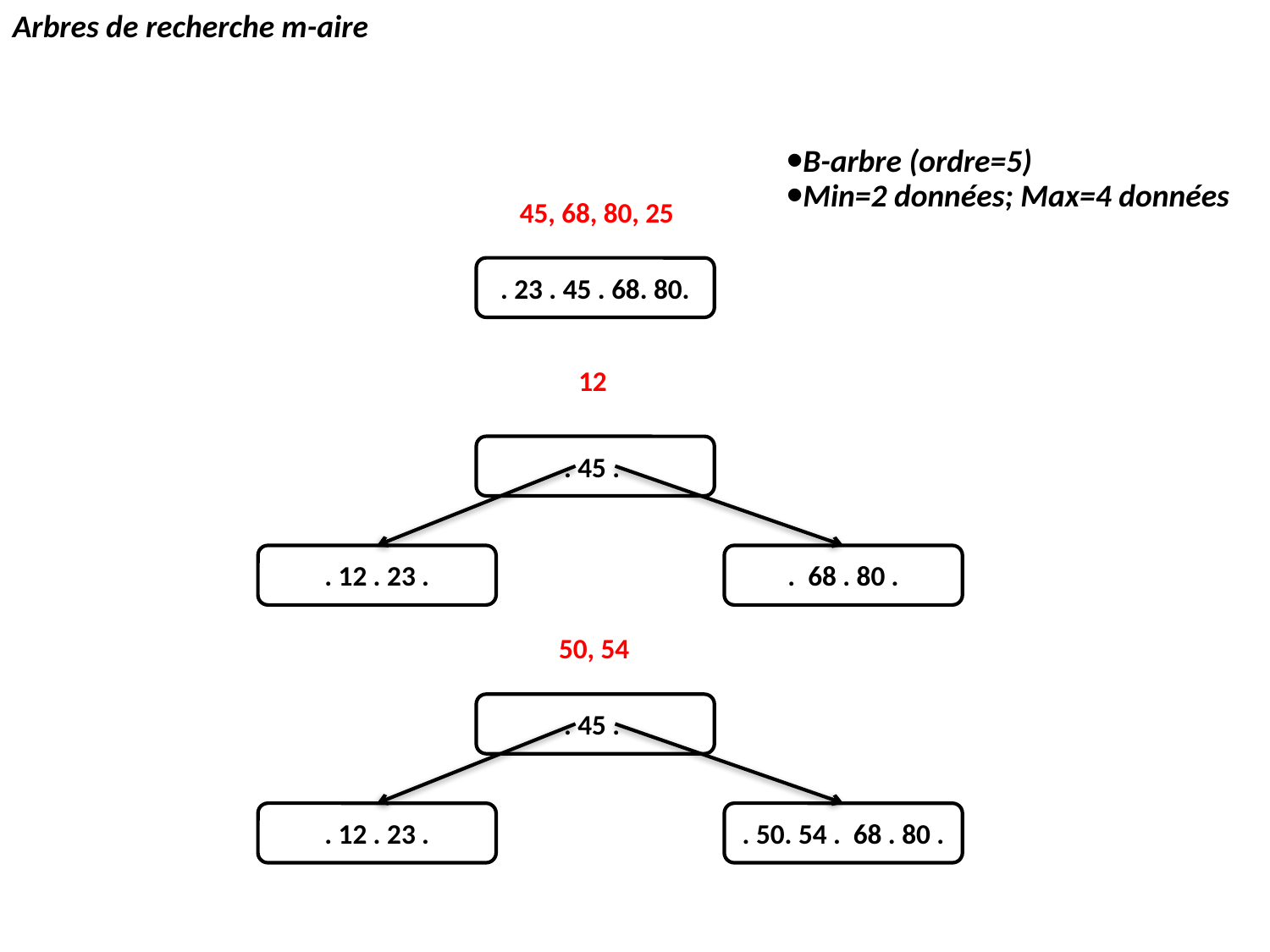

Arbres de recherche m-aire
B-arbre (ordre=5)
Min=2 données; Max=4 données
45, 68, 80, 25
. 23 . 45 . 68. 80.
12
. 45 .
. 12 . 23 .
.  68 . 80 .
50, 54
. 45 .
. 12 . 23 .
. 50. 54 .  68 . 80 .